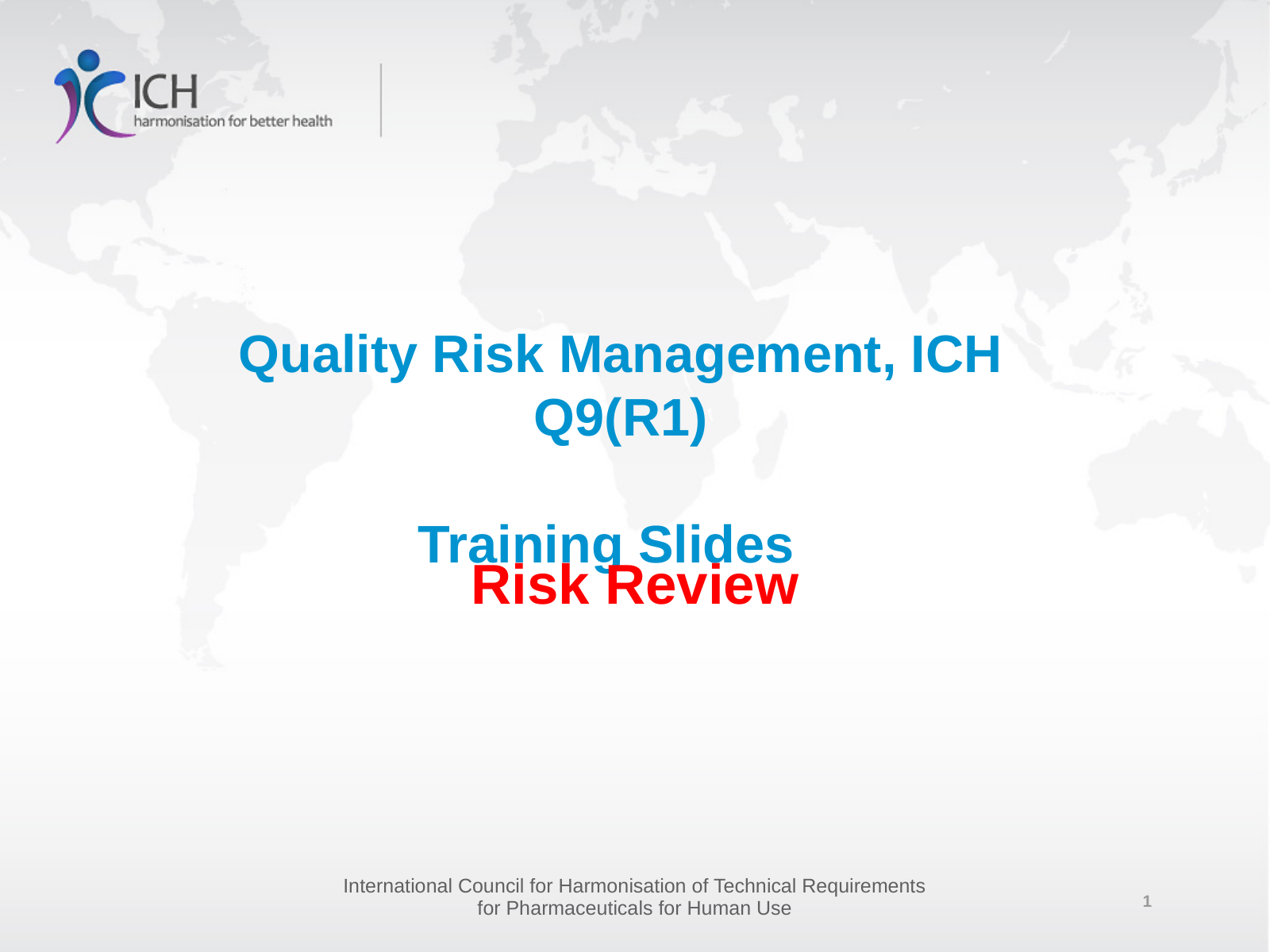

Quality Risk Management, ICH Q9(R1)

Training Slides
Risk Review
International Council for Harmonisation of Technical Requirements
for Pharmaceuticals for Human Use